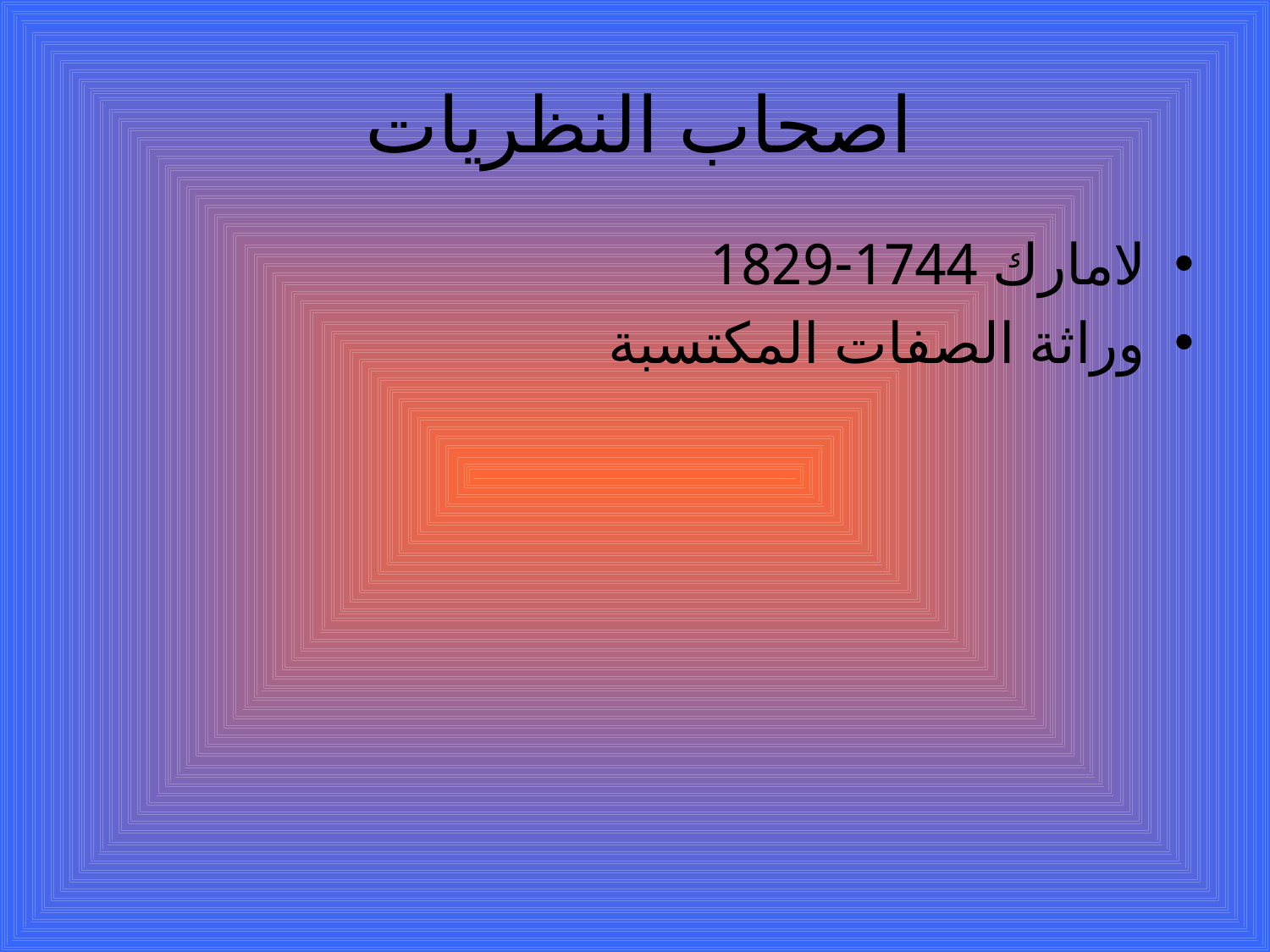

# اصحاب النظريات
لامارك 1744-1829
وراثة الصفات المكتسبة